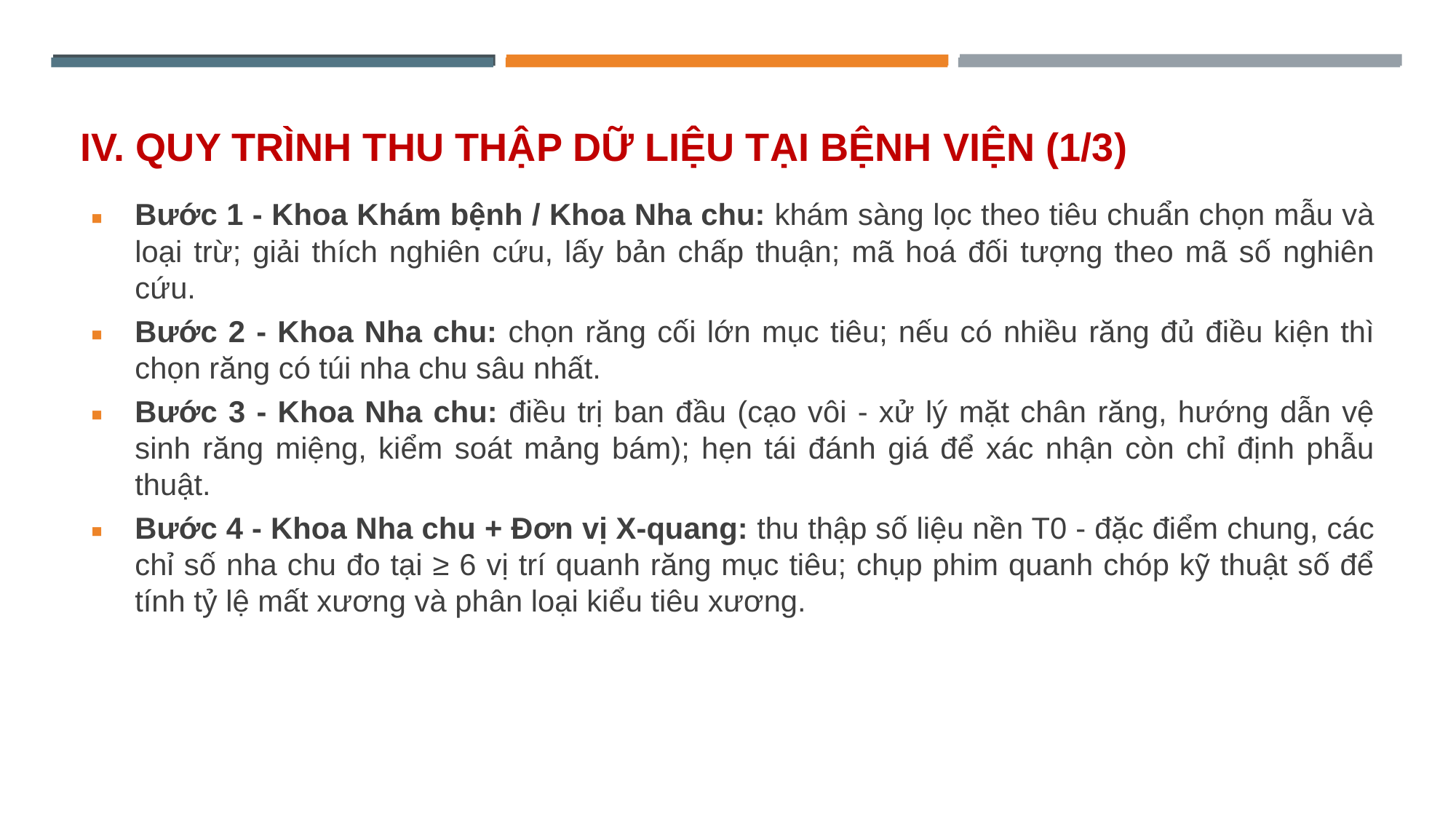

# IV. QUY TRÌNH THU THẬP DỮ LIỆU TẠI BỆNH VIỆN (1/3)
Bước 1 - Khoa Khám bệnh / Khoa Nha chu: khám sàng lọc theo tiêu chuẩn chọn mẫu và loại trừ; giải thích nghiên cứu, lấy bản chấp thuận; mã hoá đối tượng theo mã số nghiên cứu.
Bước 2 - Khoa Nha chu: chọn răng cối lớn mục tiêu; nếu có nhiều răng đủ điều kiện thì chọn răng có túi nha chu sâu nhất.
Bước 3 - Khoa Nha chu: điều trị ban đầu (cạo vôi - xử lý mặt chân răng, hướng dẫn vệ sinh răng miệng, kiểm soát mảng bám); hẹn tái đánh giá để xác nhận còn chỉ định phẫu thuật.
Bước 4 - Khoa Nha chu + Đơn vị X-quang: thu thập số liệu nền T0 - đặc điểm chung, các chỉ số nha chu đo tại ≥ 6 vị trí quanh răng mục tiêu; chụp phim quanh chóp kỹ thuật số để tính tỷ lệ mất xương và phân loại kiểu tiêu xương.